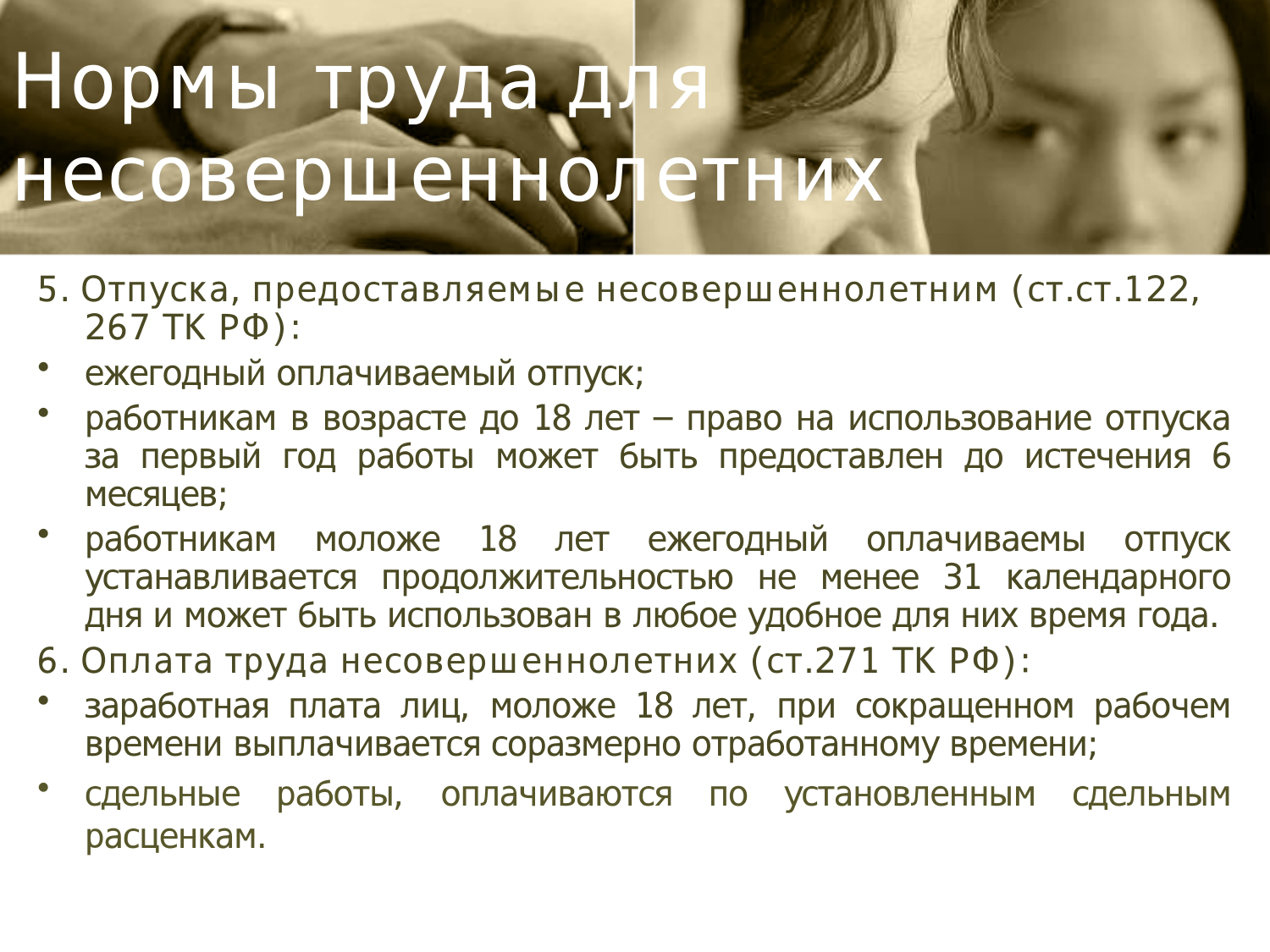

Нормы труда для несовершеннолетних
5. Отпуска, предоставляемые несовершеннолетним (ст.ст.122, 267 ТК РФ):
ежегодный оплачиваемый отпуск;
работникам в возрасте до 18 лет – право на использование отпуска за первый год работы может быть предоставлен до истечения 6 месяцев;
работникам моложе 18 лет ежегодный оплачиваемы отпуск устанавливается продолжительностью не менее 31 календарного дня и может быть использован в любое удобное для них время года.
6. Оплата труда несовершеннолетних (ст.271 ТК РФ):
заработная плата лиц, моложе 18 лет, при сокращенном рабочем времени выплачивается соразмерно отработанному времени;
сдельные работы, оплачиваются по установленным сдельным расценкам.